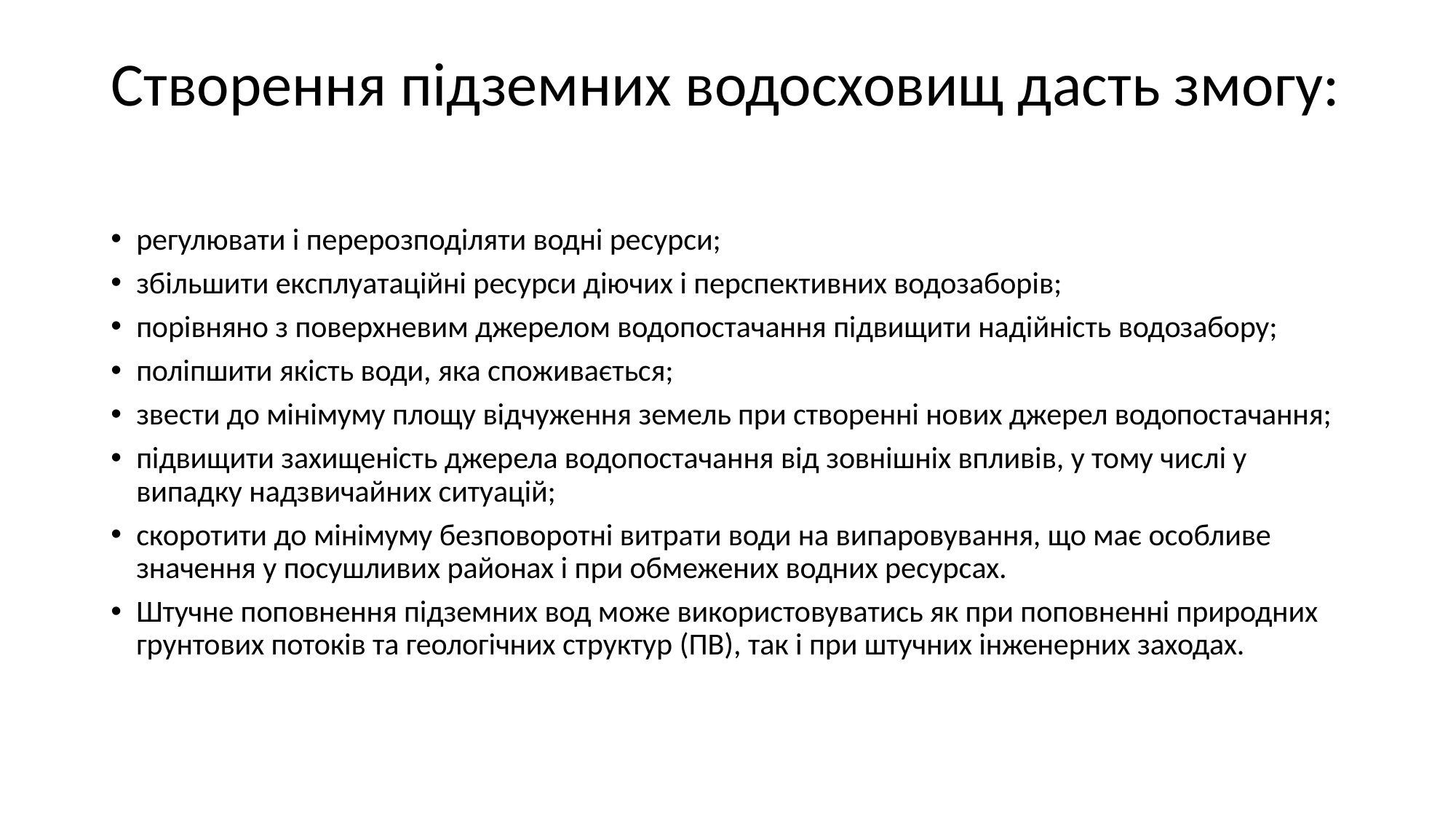

# Створення підземних водосховищ дасть змогу:
регулювати і перерозподіляти водні ресурси;
збільшити експлуатаційні ресурси діючих і перспективних водозаборів;
порівняно з поверхневим джерелом водопостачання підвищити надійність водо­забору;
поліпшити якість води, яка споживається;
звести до мінімуму площу відчуження земель при створенні нових джерел водо­постачання;
підвищити захищеність джерела водопостачання від зовнішніх впливів, у тому числі у випадку надзвичайних ситуацій;
скоротити до мінімуму безповоротні витрати води на випаровування, що має особливе значення у посушливих районах і при обмежених водних ресурсах.
Штучне поповнення підземних вод може використовуватись як при поповненні при­родних грунтових потоків та геологічних структур (ПВ), так і при штучних інже­нер­них заходах.